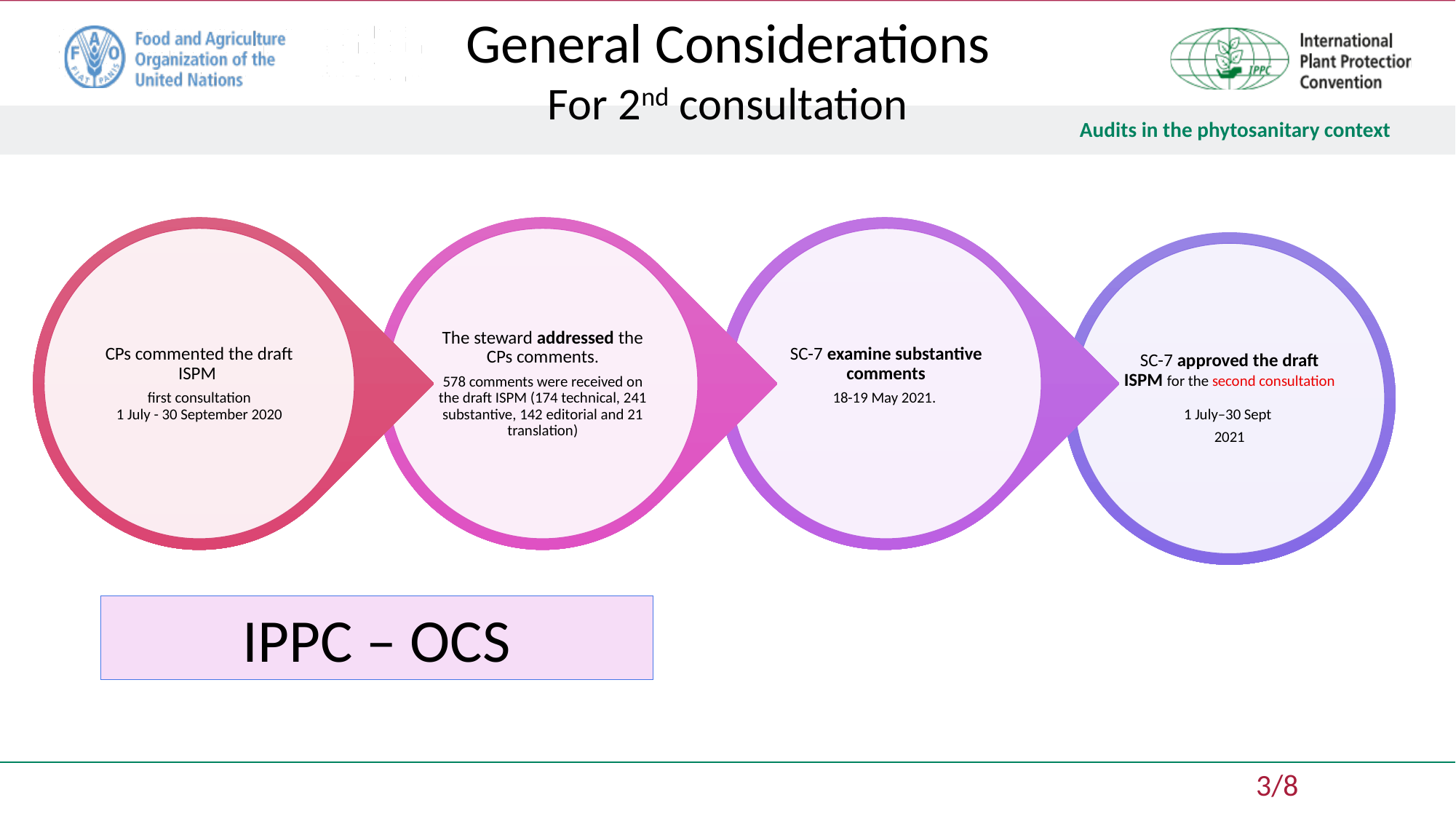

General Considerations
For 2nd consultation
SC-7 approved the draft ISPM for the second consultation
1 July–30 Sept
2021
SC-7 examine substantive comments
18-19 May 2021.
The steward addressed the CPs comments.
578 comments were received on the draft ISPM (174 technical, 241 substantive, 142 editorial and 21 translation)
CPs commented the draft ISPM
first consultation
1 July - 30 September 2020
IPPC – OCS